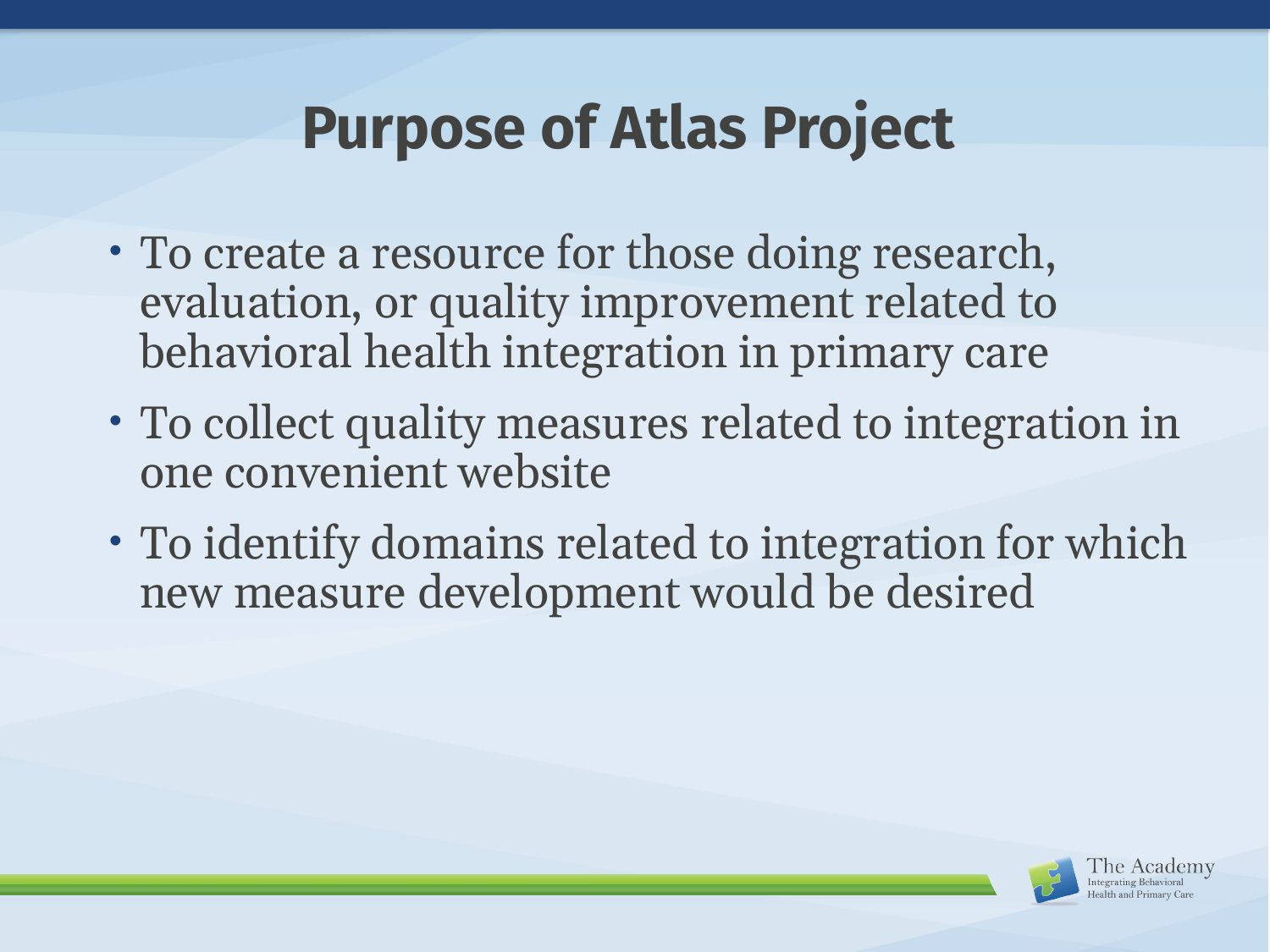

# Purpose of Atlas Project
To create a resource for those doing research, evaluation, or quality improvement related to behavioral health integration in primary care
To collect quality measures related to integration in one convenient website
To identify domains related to integration for which new measure development would be desired